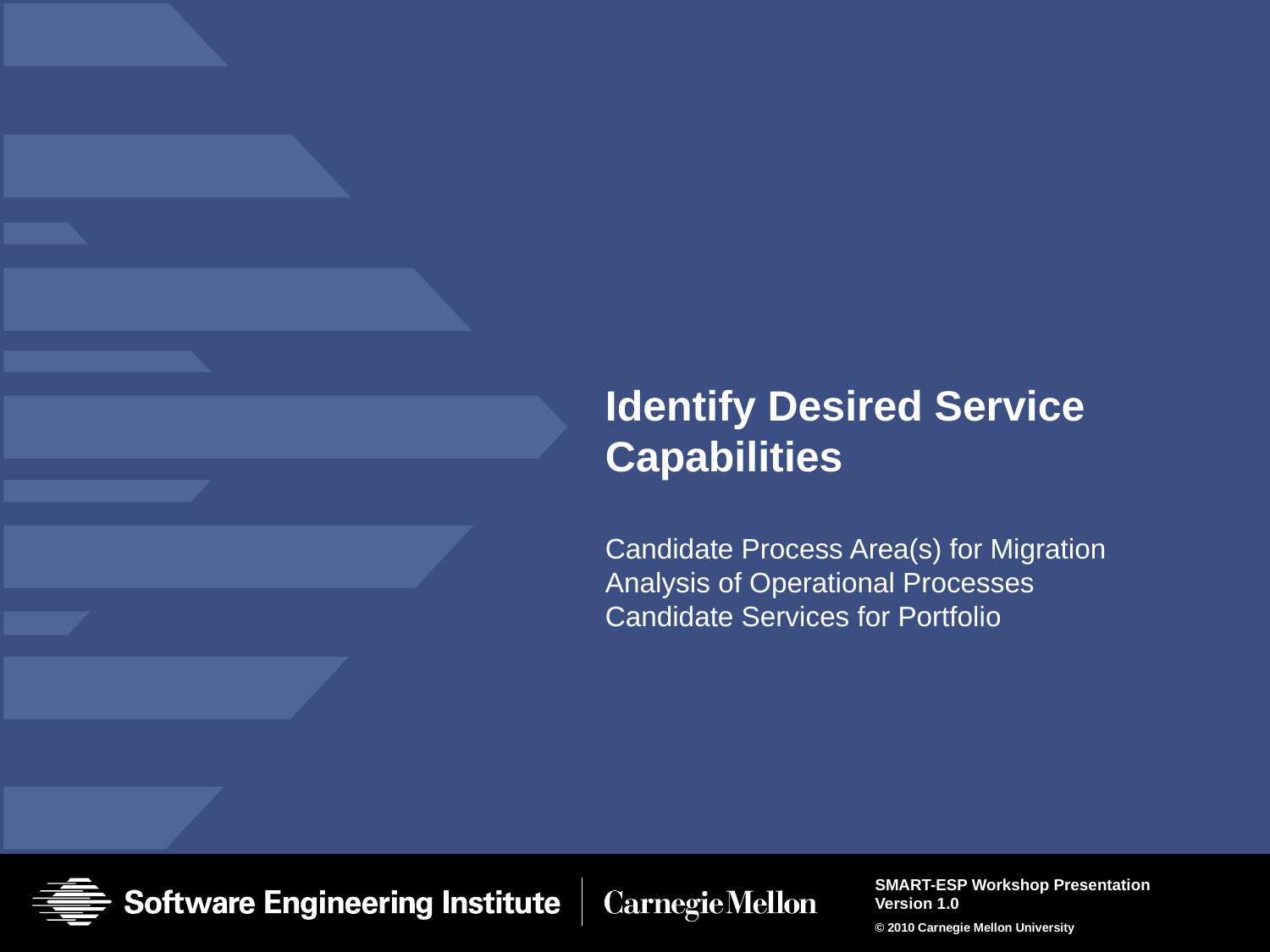

# Identify Desired Service Capabilities Candidate Process Area(s) for Migration Analysis of Operational Processes Candidate Services for Portfolio